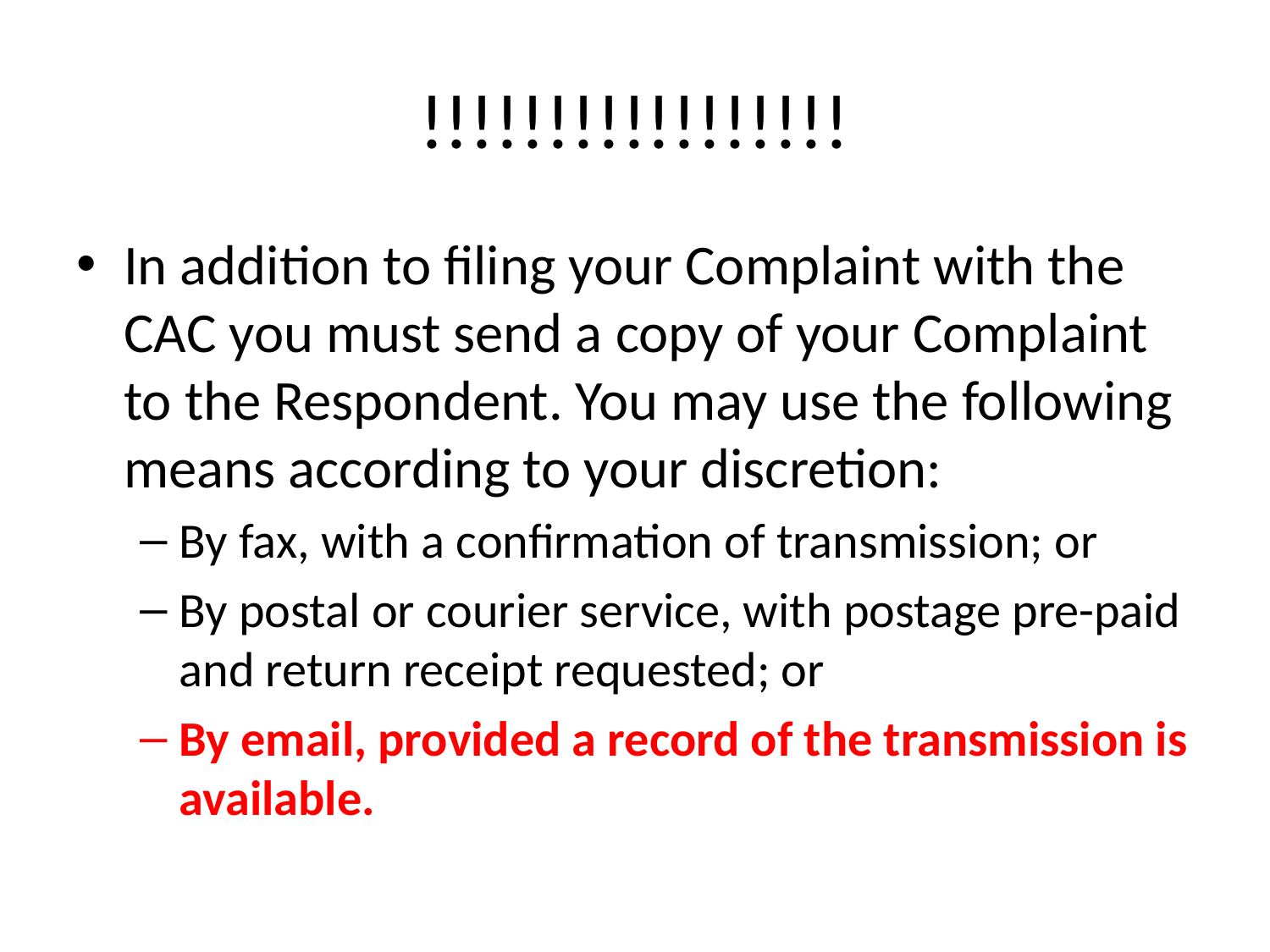

# !!!!!!!!!!!!!!!!!
In addition to filing your Complaint with the CAC you must send a copy of your Complaint to the Respondent. You may use the following means according to your discretion:
By fax, with a confirmation of transmission; or
By postal or courier service, with postage pre-paid and return receipt requested; or
By email, provided a record of the transmission is available.